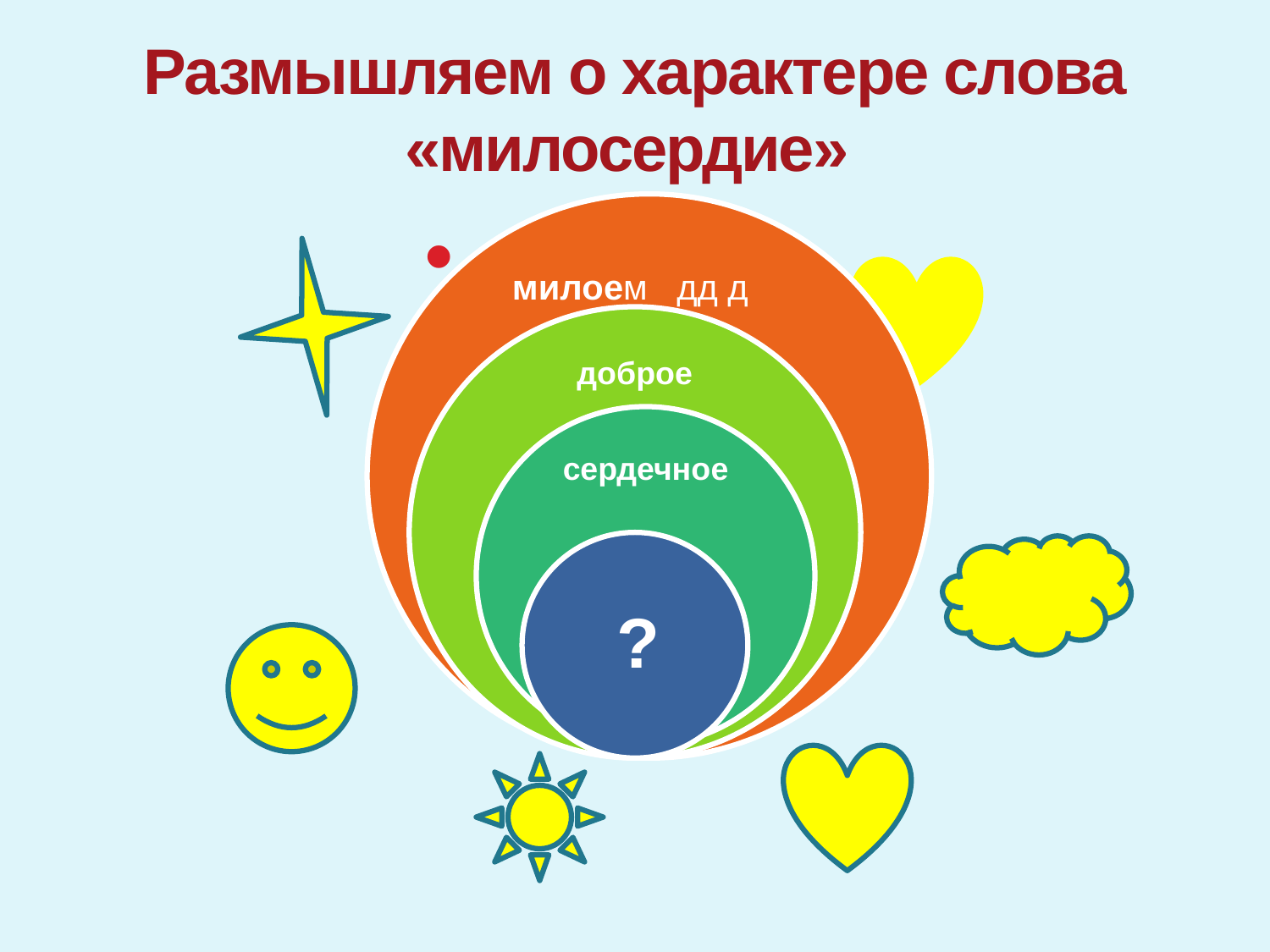

# Размышляем о характере слова «милосердие»

     милоем   дд д
доброе
сердечное
 ?
«МИЛОСЕРДИЕ»